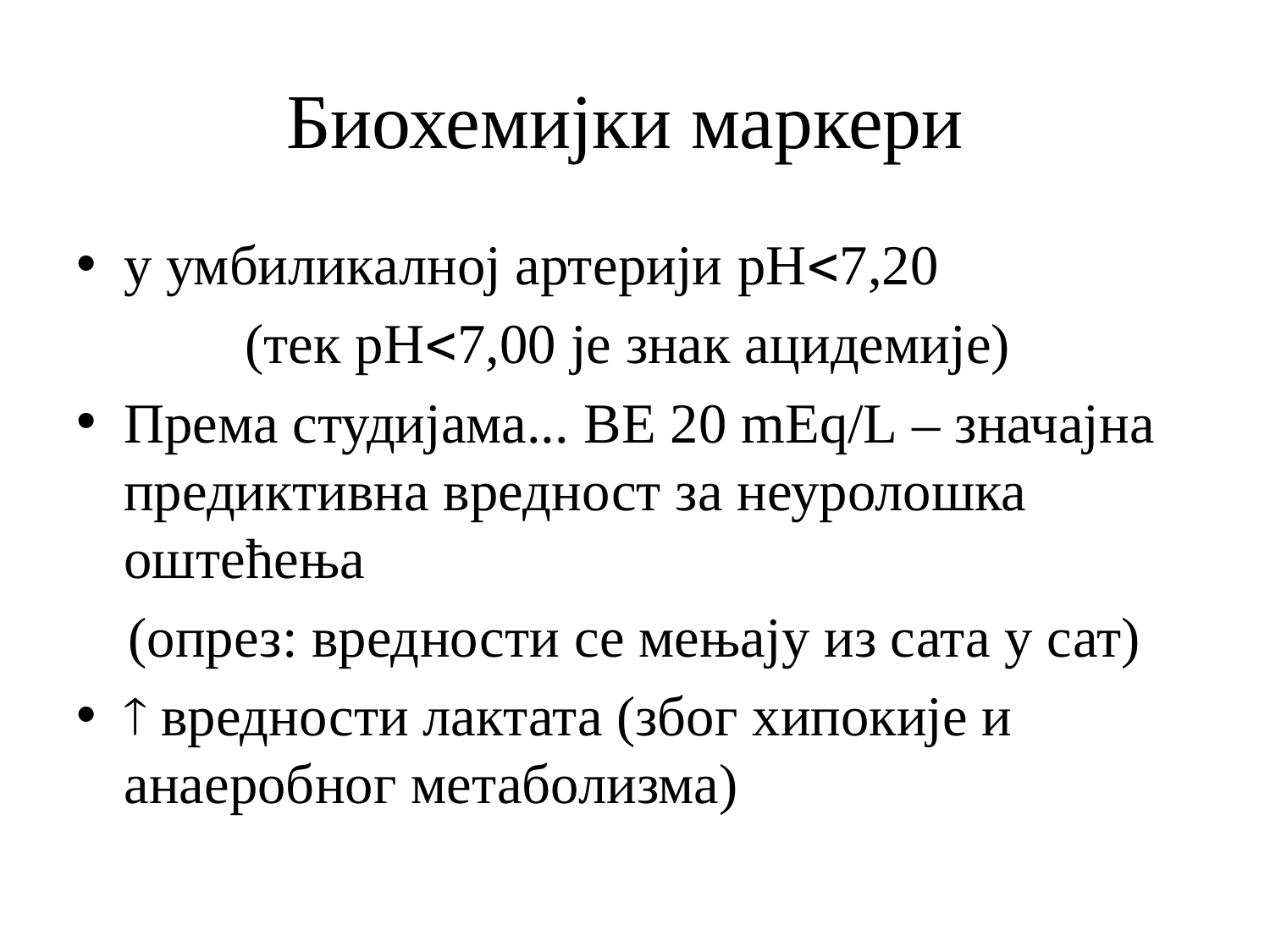

# Биохемијки маркери
у умбиликалној артерији pH<7,20
(тек pH<7,00 је знак ацидемије)
Према студијама... BE 20 mEq/L – значајна предиктивна вредност за неуролошка оштећења
(опрез: вредности се мењају из сата у сат)
↑ вредности лактата (због хипокије и анаеробног метаболизма)